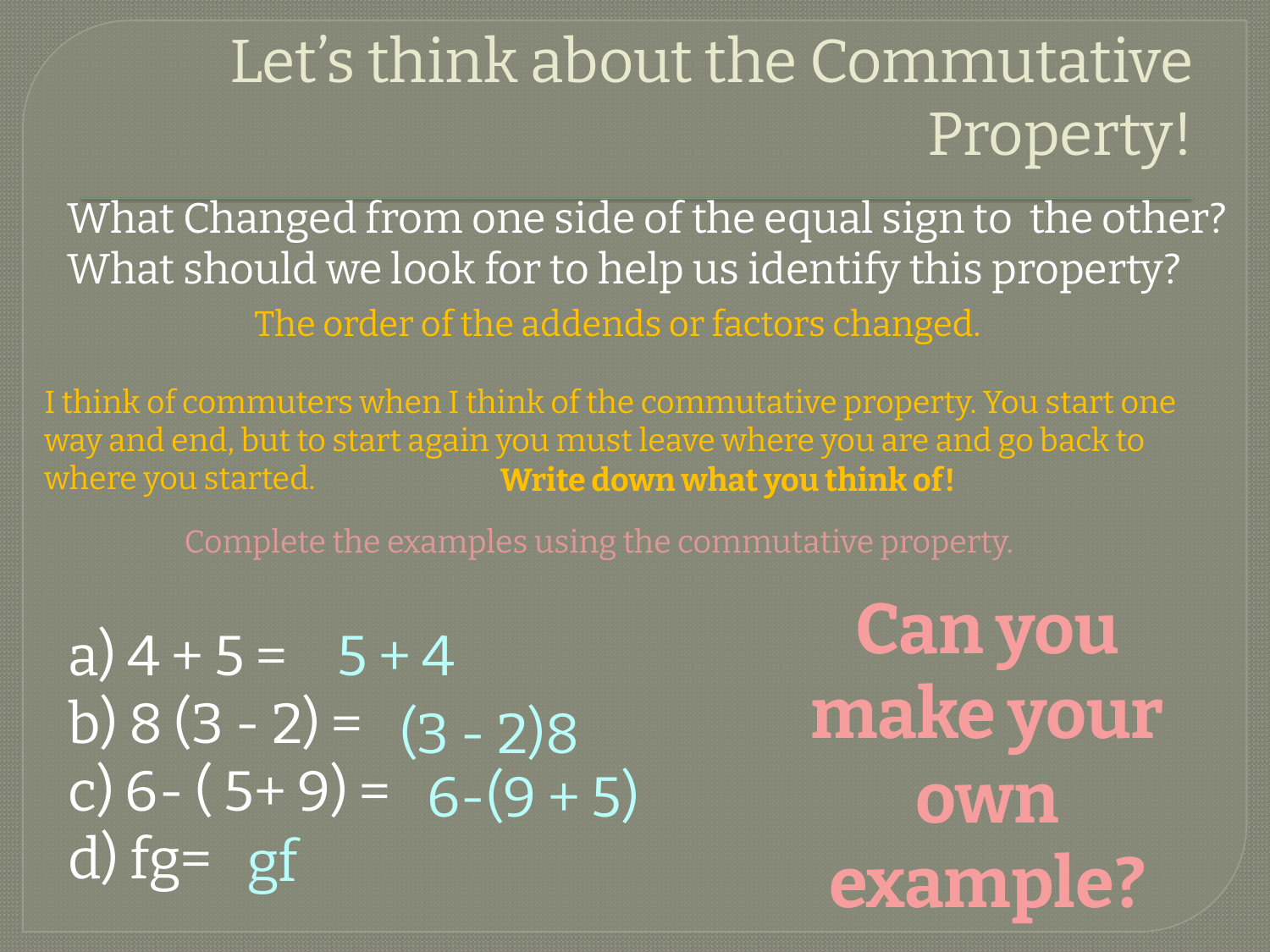

# Let’s think about the Commutative Property!
What Changed from one side of the equal sign to  the other? What should we look for to help us identify this property?
The order of the addends or factors changed.

I think of commuters when I think of the commutative property. You start one way and end, but to start again you must leave where you are and go back to where you started.
Write down what you think of!
Complete the examples using the commutative property.
Can you make your own example?
a) 4 + 5 =
b) 8 (3 - 2) =
c) 6- ( 5+ 9) =
d) fg=
5 + 4
(3 - 2)8
6-(9 + 5)
gf